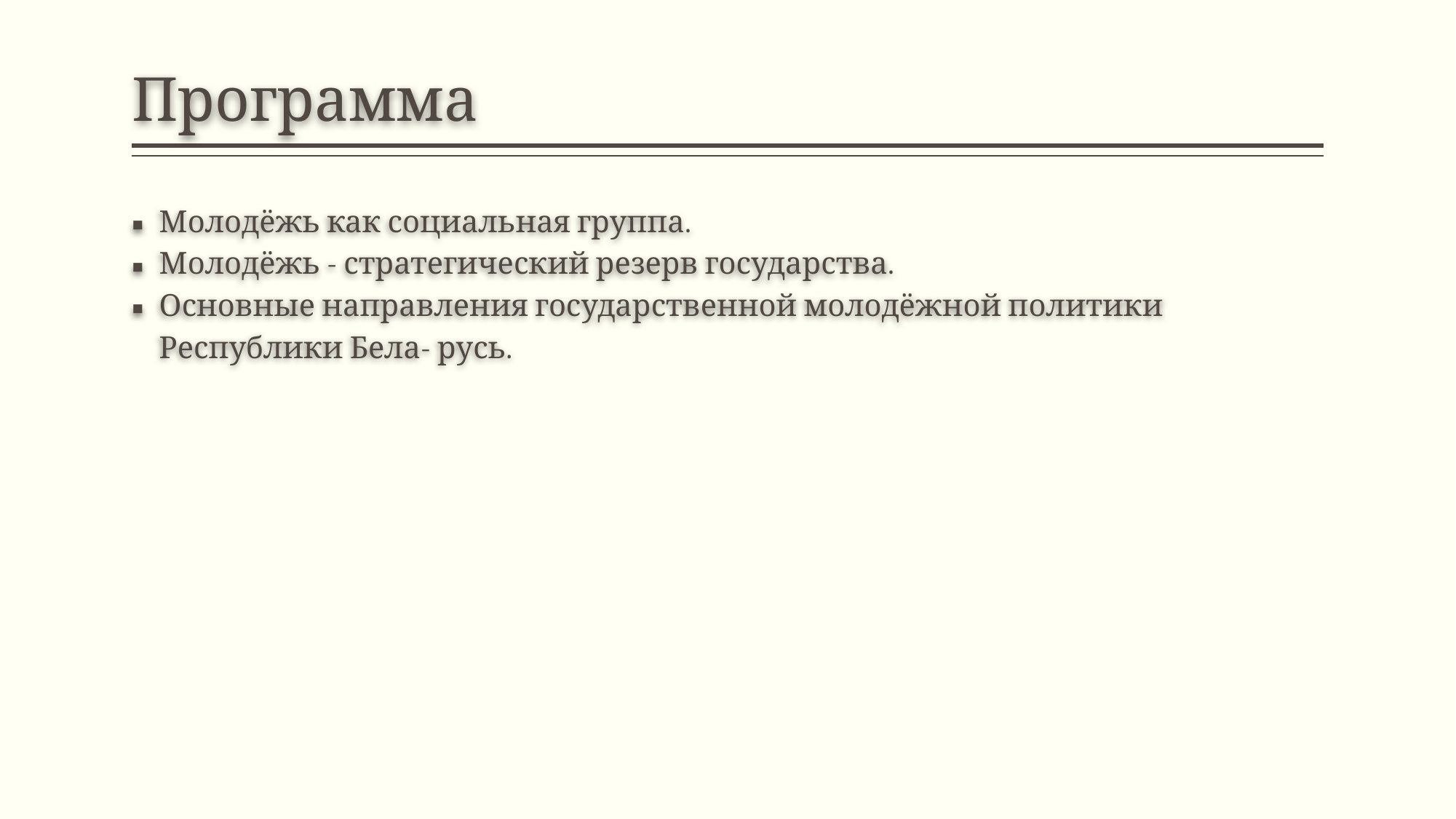

# Программа
Молодёжь как социальная группа.
Молодёжь - стратегический резерв государства.
Основные направления государственной молодёжной политики Республики Бела- русь.